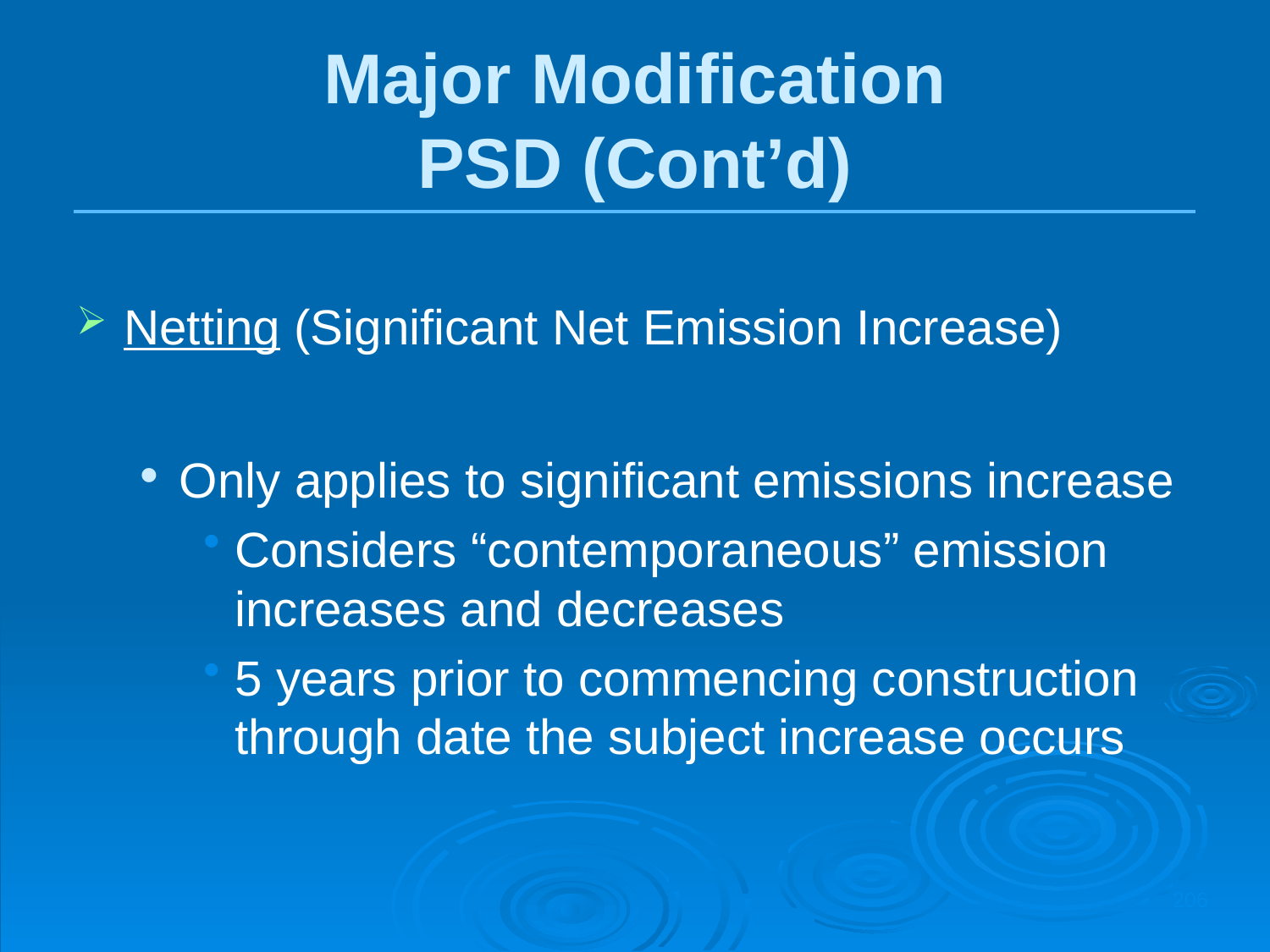

Major Modification
PSD (Cont’d)

Netting (Significant Net Emission Increase)

Only applies to significant emissions increase
Considers “contemporaneous” emission increases and decreases
5 years prior to commencing construction through date the subject increase occurs

206